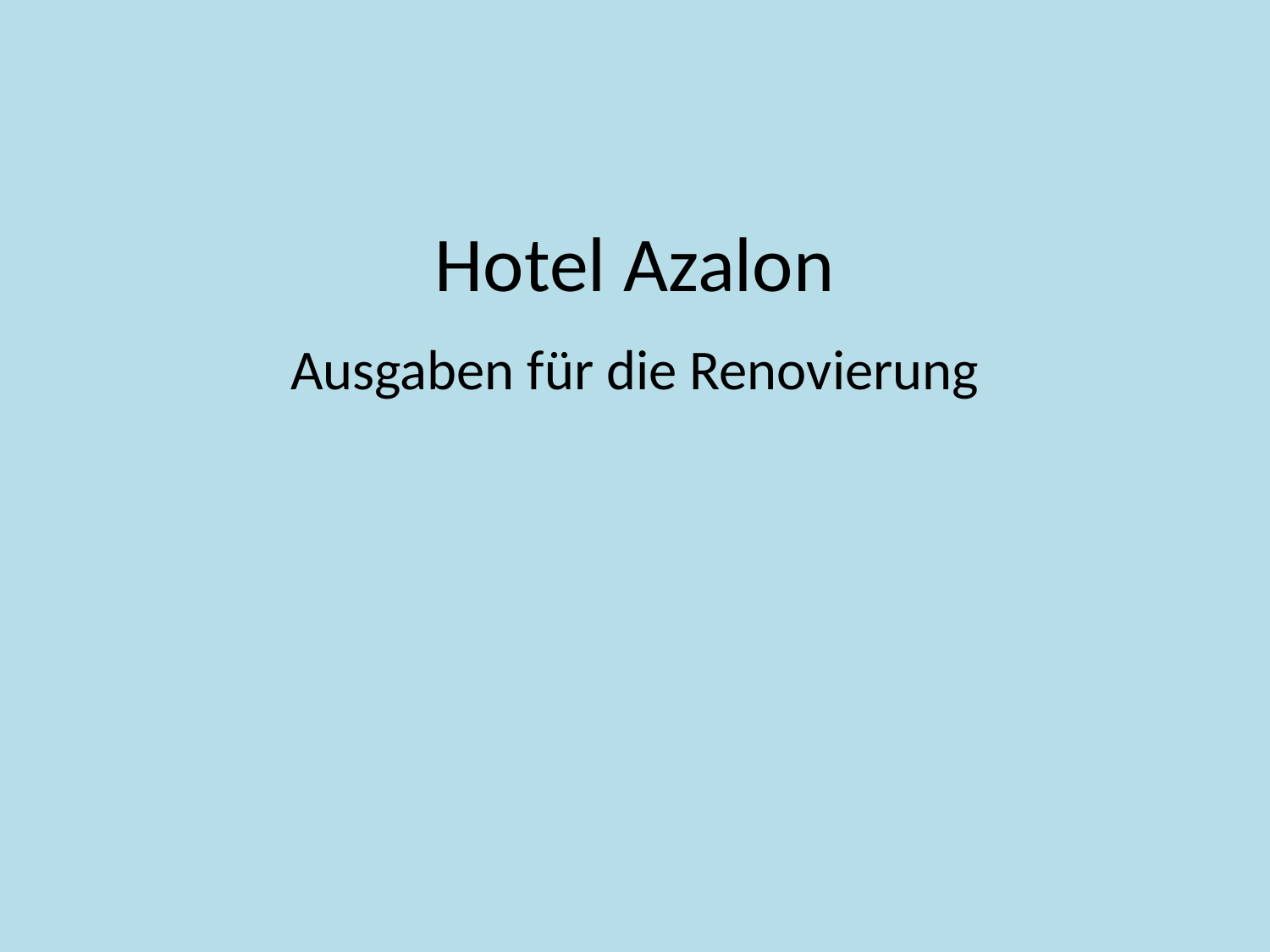

# Hotel Azalon
Ausgaben für die Renovierung